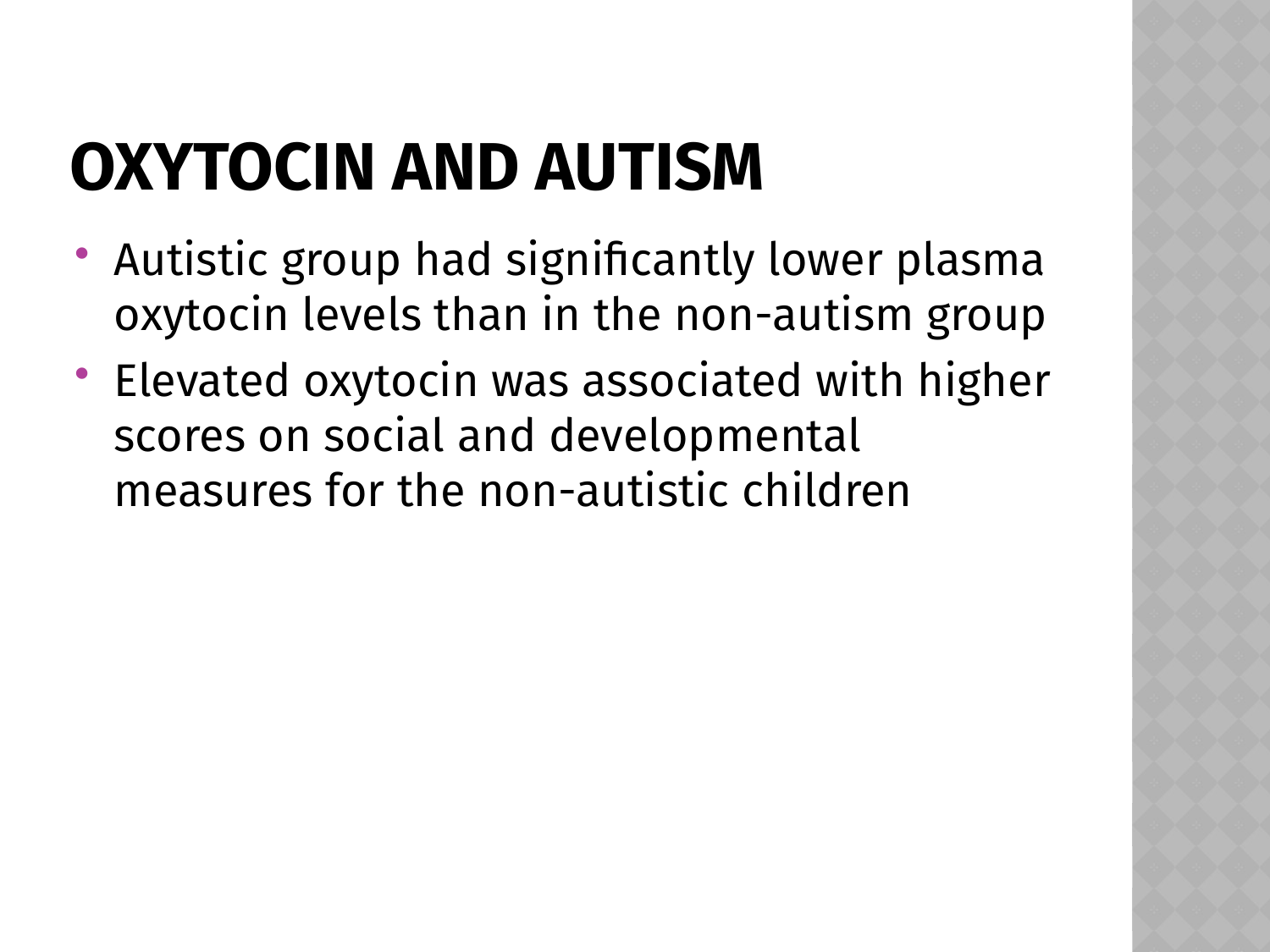

# Oxytocin and autism
Autistic group had significantly lower plasma oxytocin levels than in the non-autism group
Elevated oxytocin was associated with higher scores on social and developmental measures for the non-autistic children